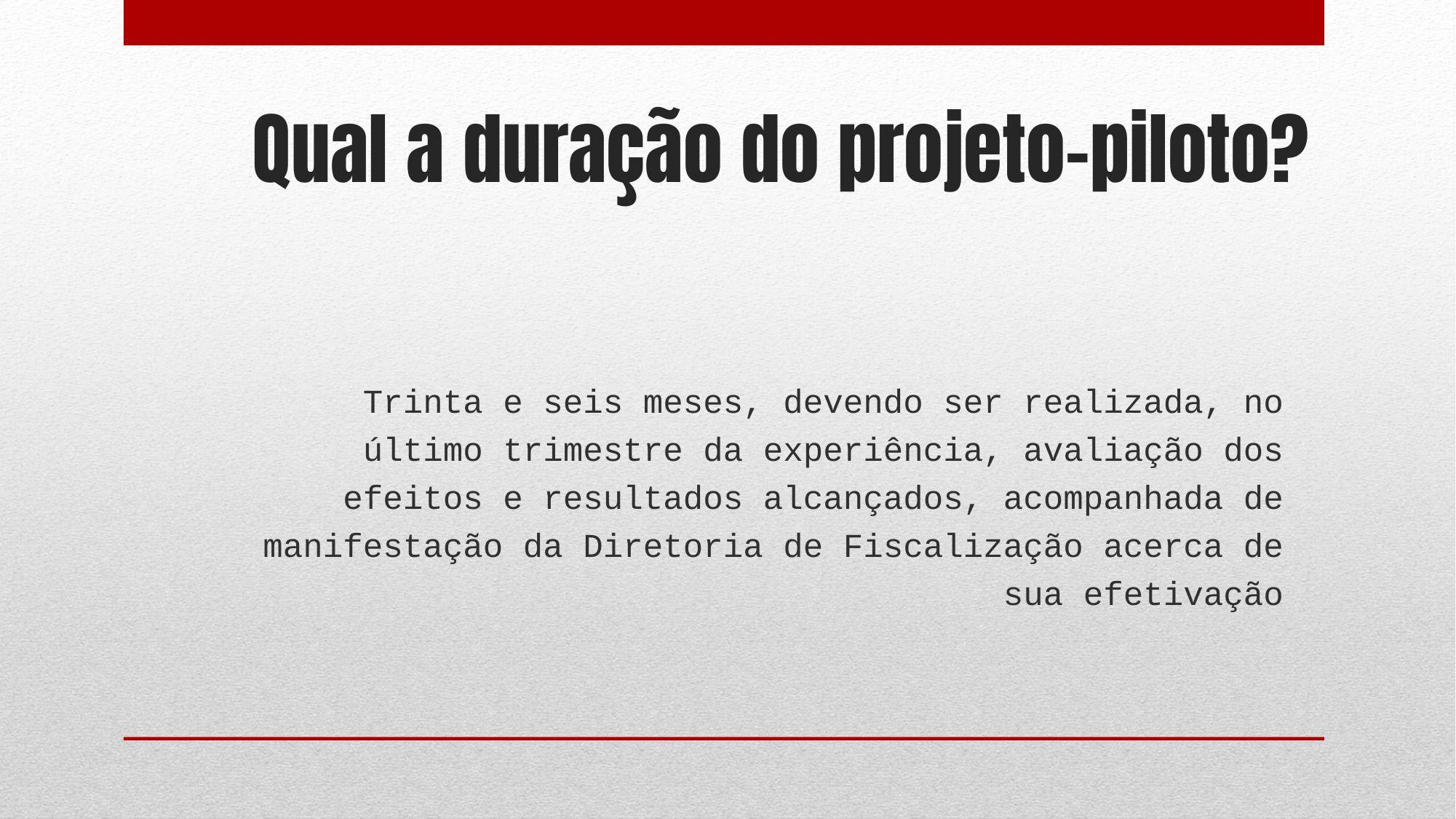

# Qual a duração do projeto-piloto?
Trinta e seis meses, devendo ser realizada, no último trimestre da experiência, avaliação dos efeitos e resultados alcançados, acompanhada de manifestação da Diretoria de Fiscalização acerca de sua efetivação